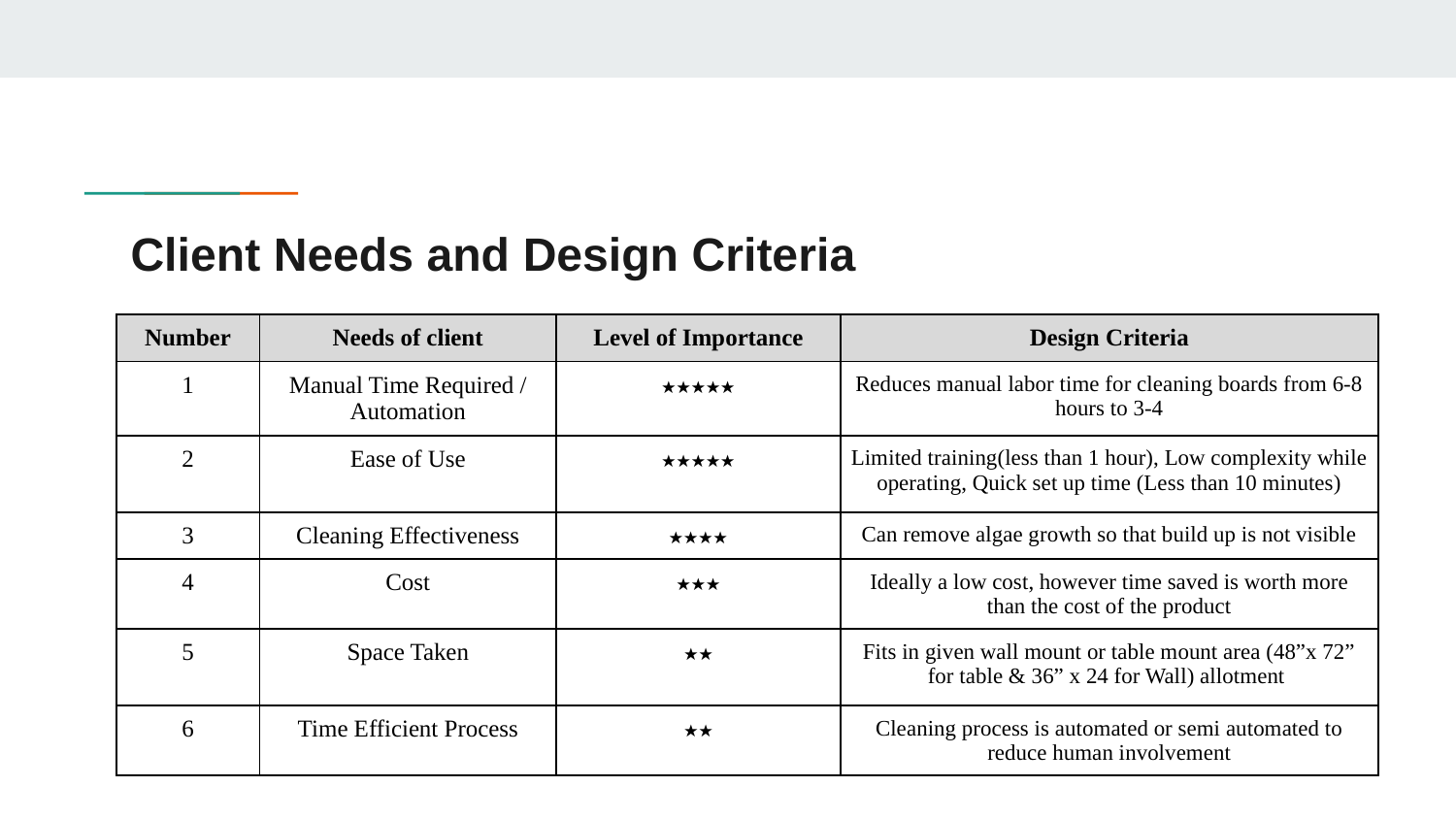

Client Needs and Design Criteria
| Number | Needs of client | Level of Importance | Design Criteria |
| --- | --- | --- | --- |
| 1 | Manual Time Required / Automation | ★★★★★ | Reduces manual labor time for cleaning boards from 6-8 hours to 3-4 |
| 2 | Ease of Use | ★★★★★ | Limited training(less than 1 hour), Low complexity while operating, Quick set up time (Less than 10 minutes) |
| 3 | Cleaning Effectiveness | ★★★★ | Can remove algae growth so that build up is not visible |
| 4 | Cost | ★★★ | Ideally a low cost, however time saved is worth more than the cost of the product |
| 5 | Space Taken | ★★ | Fits in given wall mount or table mount area (48”x 72” for table & 36” x 24 for Wall) allotment |
| 6 | Time Efficient Process | ★★ | Cleaning process is automated or semi automated to reduce human involvement |